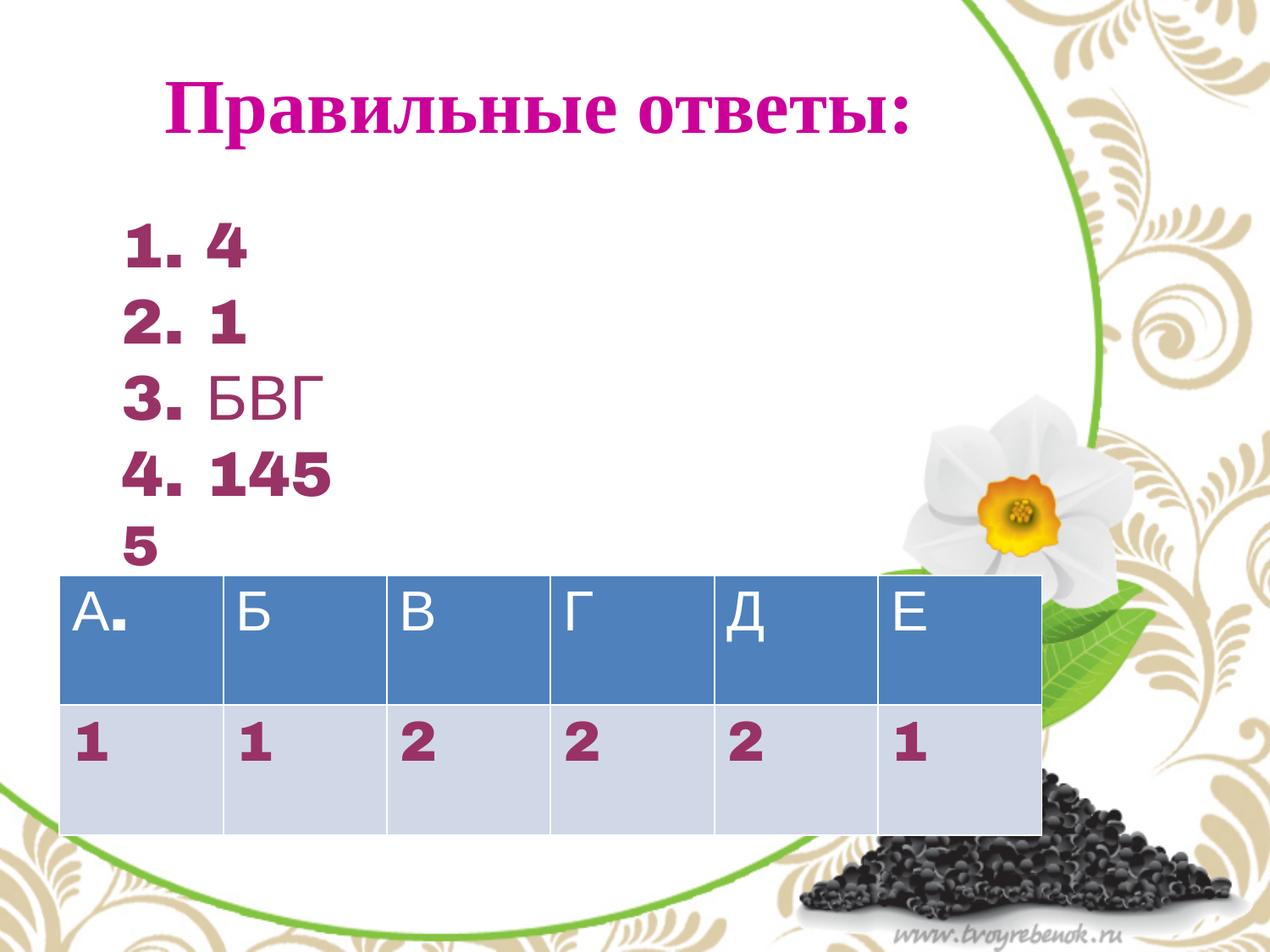

Правильные ответы:
 4
 1
 БВГ
 145
5

| А. | Б | В | Г | Д | Е |
| --- | --- | --- | --- | --- | --- |
| 1 | 1 | 2 | 2 | 2 | 1 |